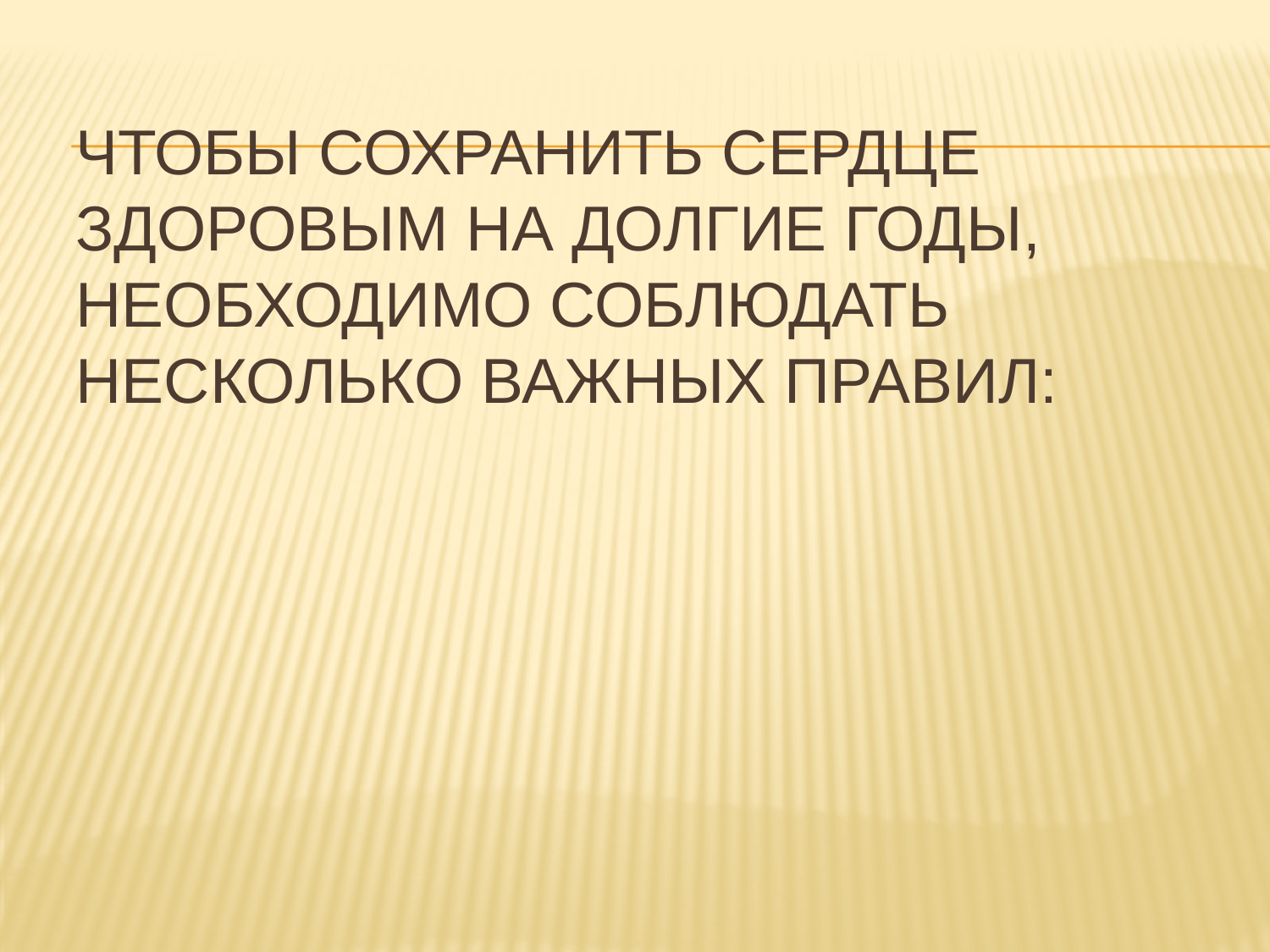

# Чтобы сохранить сердце здоровым на долгие годы, необходимо соблюдать несколько важных правил: